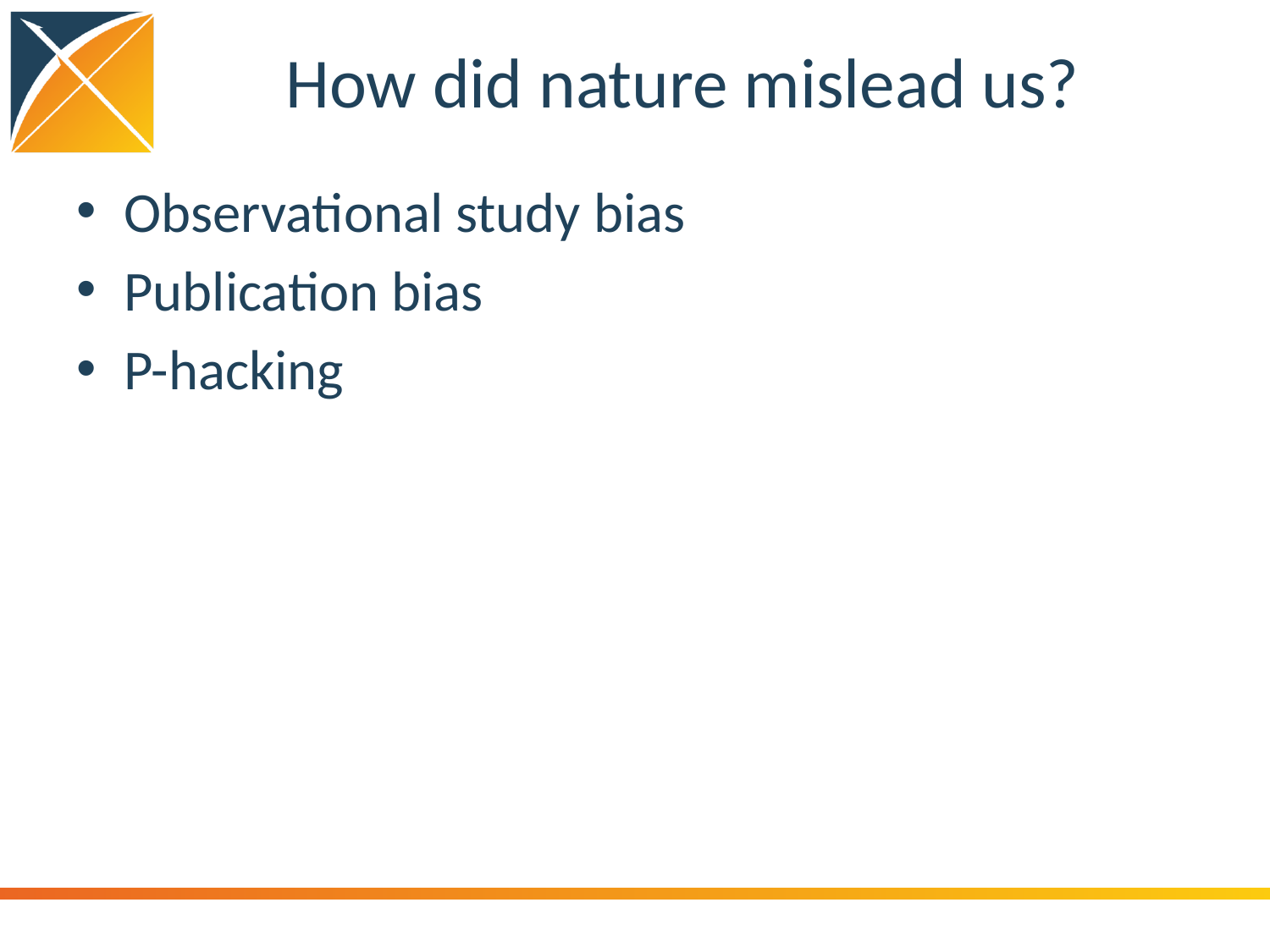

# How did nature mislead us?
Observational study bias
Publication bias
P-hacking